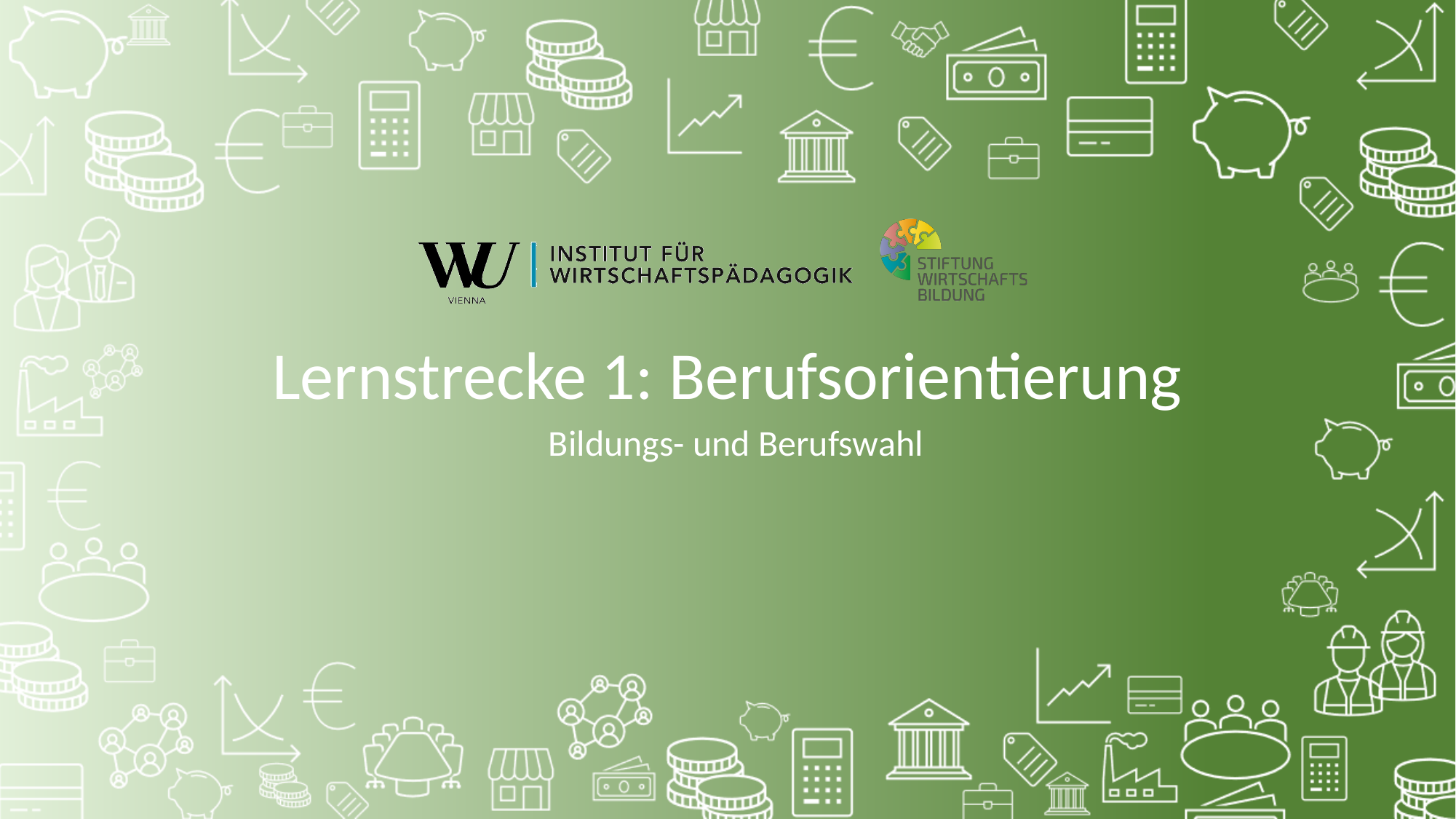

# Lernstrecke 1: Berufsorientierung
Bildungs- und Berufswahl